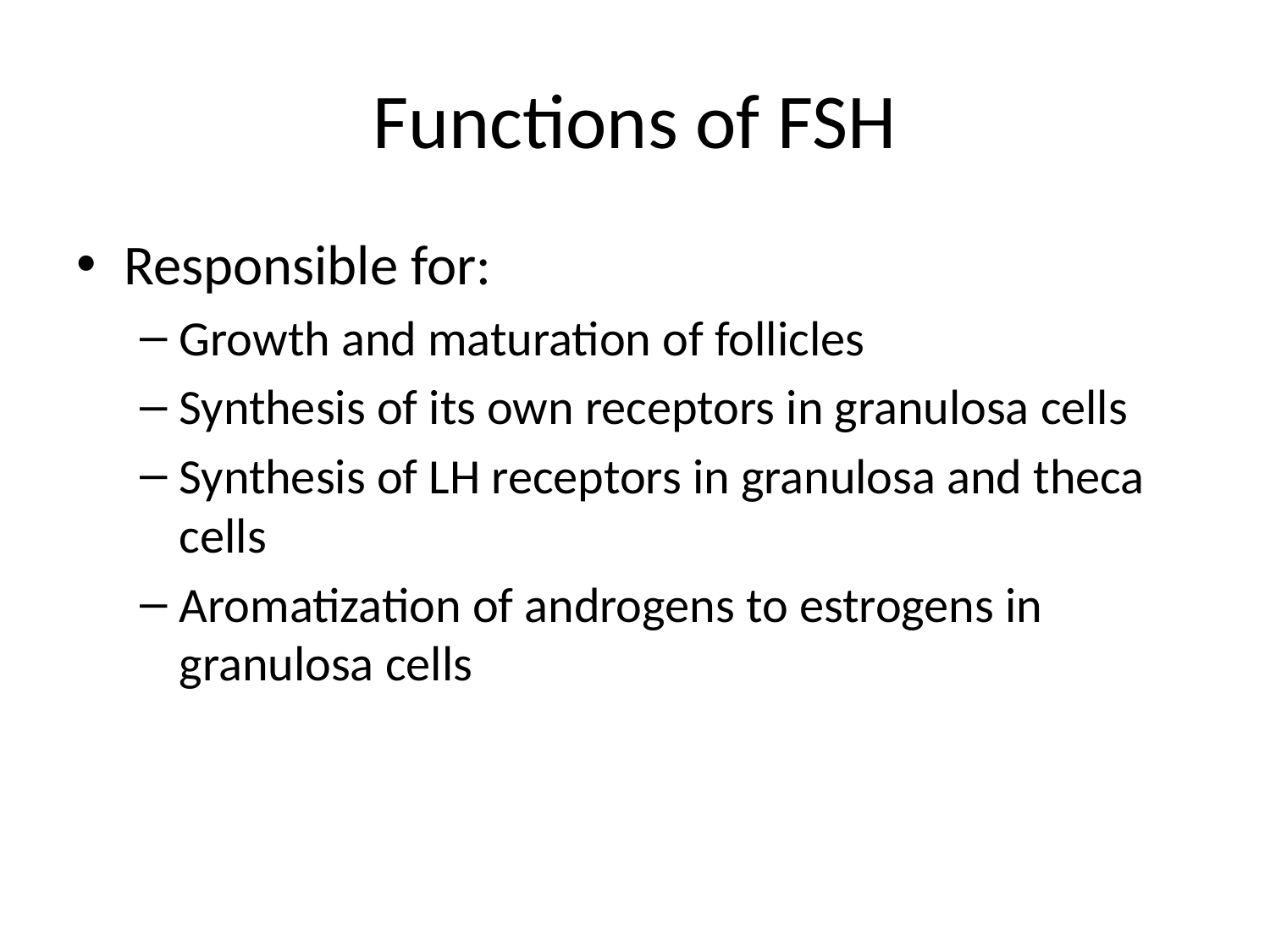

# Functions of FSH
Responsible for:
Growth and maturation of follicles
Synthesis of its own receptors in granulosa cells
Synthesis of LH receptors in granulosa and theca cells
Aromatization of androgens to estrogens in granulosa cells